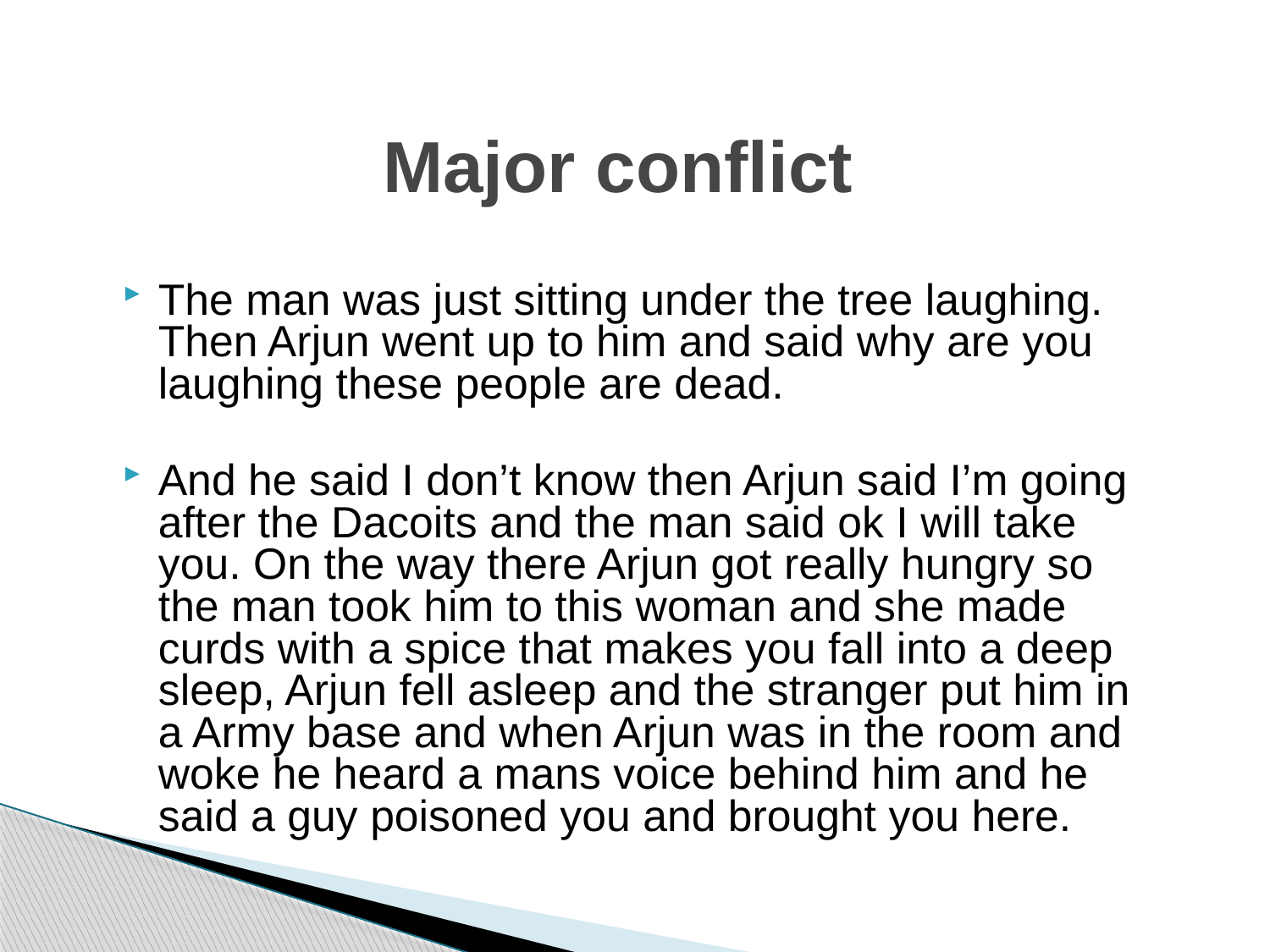

Major conflict
The man was just sitting under the tree laughing. Then Arjun went up to him and said why are you laughing these people are dead.

And he said I don’t know then Arjun said I’m going after the Dacoits and the man said ok I will take you. On the way there Arjun got really hungry so the man took him to this woman and she made curds with a spice that makes you fall into a deep sleep, Arjun fell asleep and the stranger put him in a Army base and when Arjun was in the room and woke he heard a mans voice behind him and he said a guy poisoned you and brought you here.